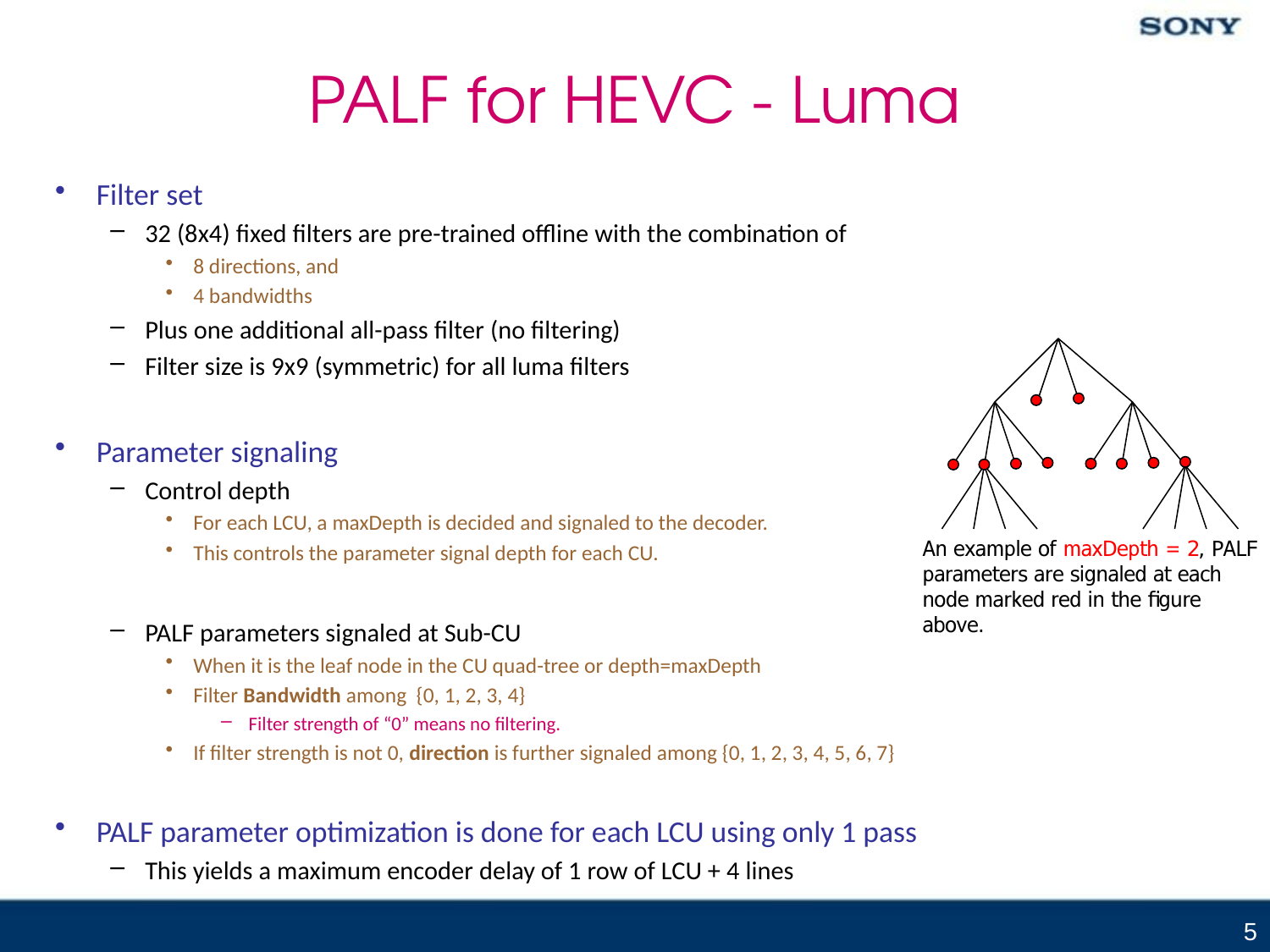

# PALF for HEVC - Luma
Filter set
32 (8x4) fixed filters are pre-trained offline with the combination of
8 directions, and
4 bandwidths
Plus one additional all-pass filter (no filtering)
Filter size is 9x9 (symmetric) for all luma filters

Parameter signaling
Control depth
For each LCU, a maxDepth is decided and signaled to the decoder.
This controls the parameter signal depth for each CU.

PALF parameters signaled at Sub-CU
When it is the leaf node in the CU quad-tree or depth=maxDepth
Filter Bandwidth among  {0, 1, 2, 3, 4}
Filter strength of “0” means no filtering.
If filter strength is not 0, direction is further signaled among {0, 1, 2, 3, 4, 5, 6, 7}

PALF parameter optimization is done for each LCU using only 1 pass
This yields a maximum encoder delay of 1 row of LCU + 4 lines

An example of maxDepth = 2, PALF parameters are signaled at each node marked red in the figure above.
5